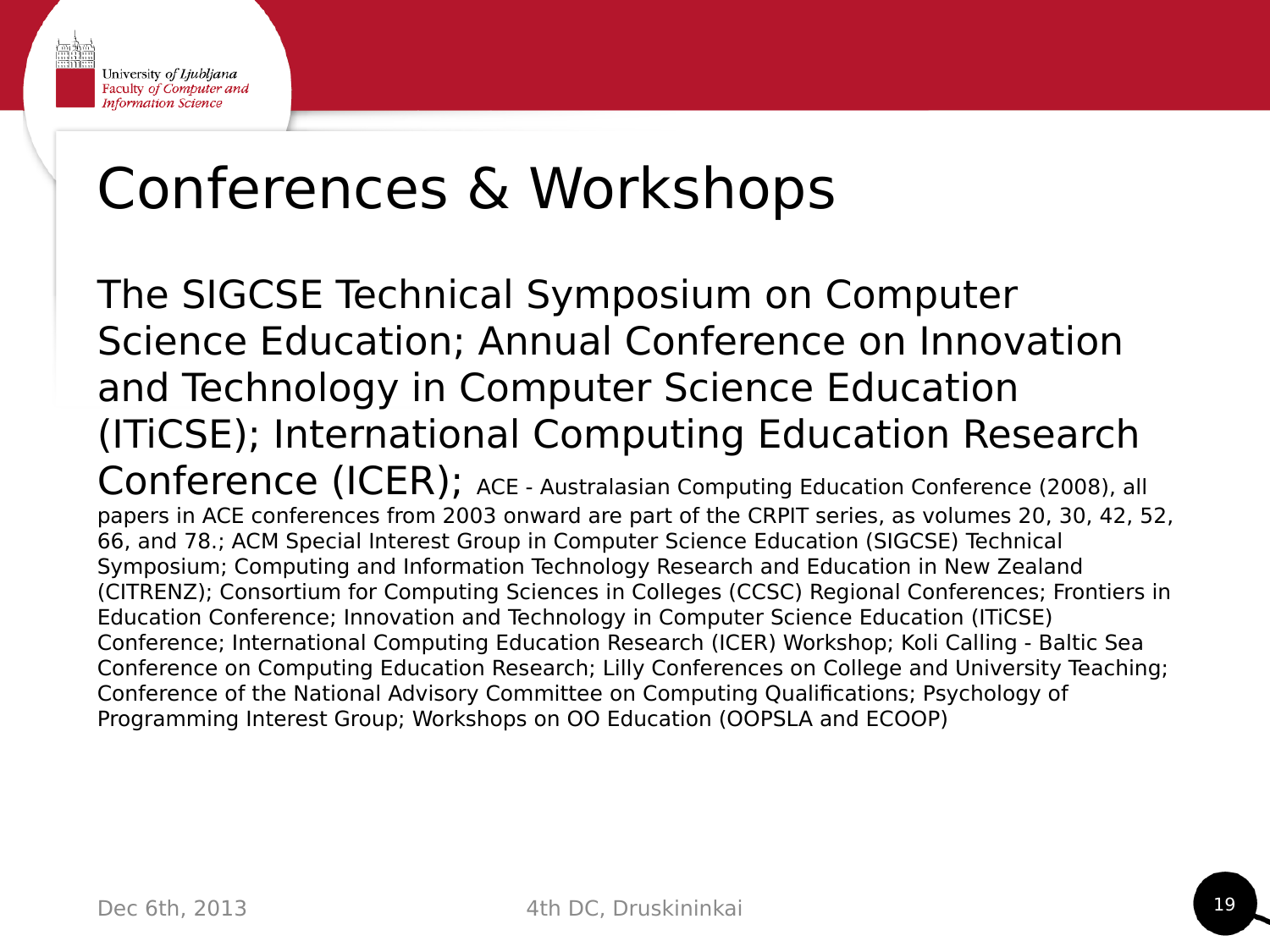

# Conferences & Workshops
The SIGCSE Technical Symposium on Computer Science Education; Annual Conference on Innovation and Technology in Computer Science Education (ITiCSE); International Computing Education Research Conference (ICER); ACE - Australasian Computing Education Conference (2008), all papers in ACE conferences from 2003 onward are part of the CRPIT series, as volumes 20, 30, 42, 52, 66, and 78.; ACM Special Interest Group in Computer Science Education (SIGCSE) Technical Symposium; Computing and Information Technology Research and Education in New Zealand (CITRENZ); Consortium for Computing Sciences in Colleges (CCSC) Regional Conferences; Frontiers in Education Conference; Innovation and Technology in Computer Science Education (ITiCSE) Conference; International Computing Education Research (ICER) Workshop; Koli Calling - Baltic Sea Conference on Computing Education Research; Lilly Conferences on College and University Teaching; Conference of the National Advisory Committee on Computing Qualifications; Psychology of Programming Interest Group; Workshops on OO Education (OOPSLA and ECOOP)

19
Dec 6th, 2013
4th DC, Druskininkai